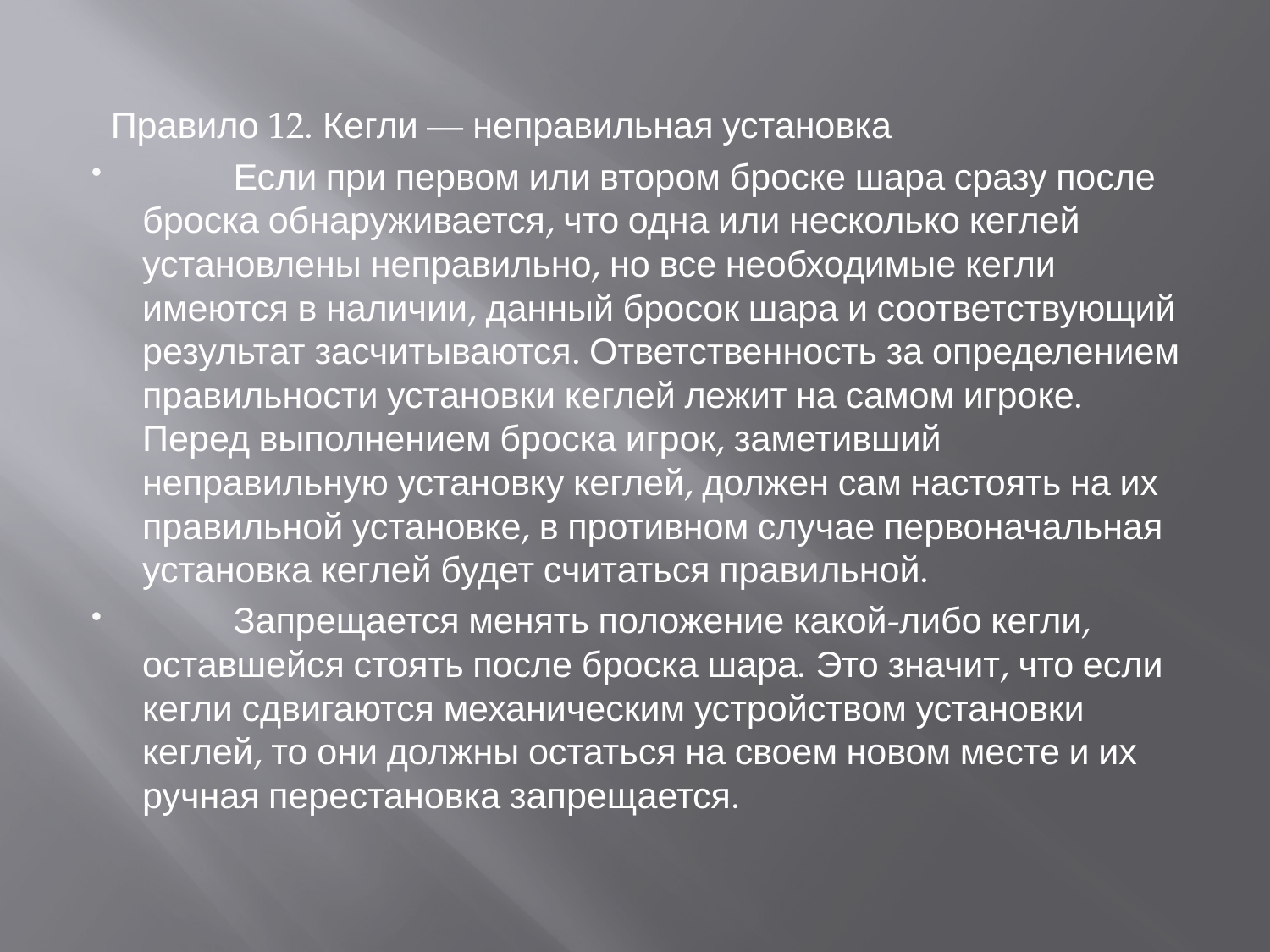

#
  Правило 12. Кегли — неправильная установка
          Если при первом или втором броске шара сразу после броска обнаруживается, что одна или несколько кеглей установлены неправильно, но все необходимые кегли имеются в наличии, данный бросок шара и соответствующий результат засчитываются. Ответственность за определением правильности установки кеглей лежит на самом игроке. Перед выполнением броска игрок, заметивший неправильную установку кеглей, должен сам настоять на их правильной установке, в противном случае первоначальная установка кеглей будет считаться правильной.
          Запрещается менять положение какой-либо кегли, оставшейся стоять после броска шара. Это значит, что если кегли сдвигаются механическим устройством установки кеглей, то они должны остаться на своем новом месте и их ручная перестановка запрещается.